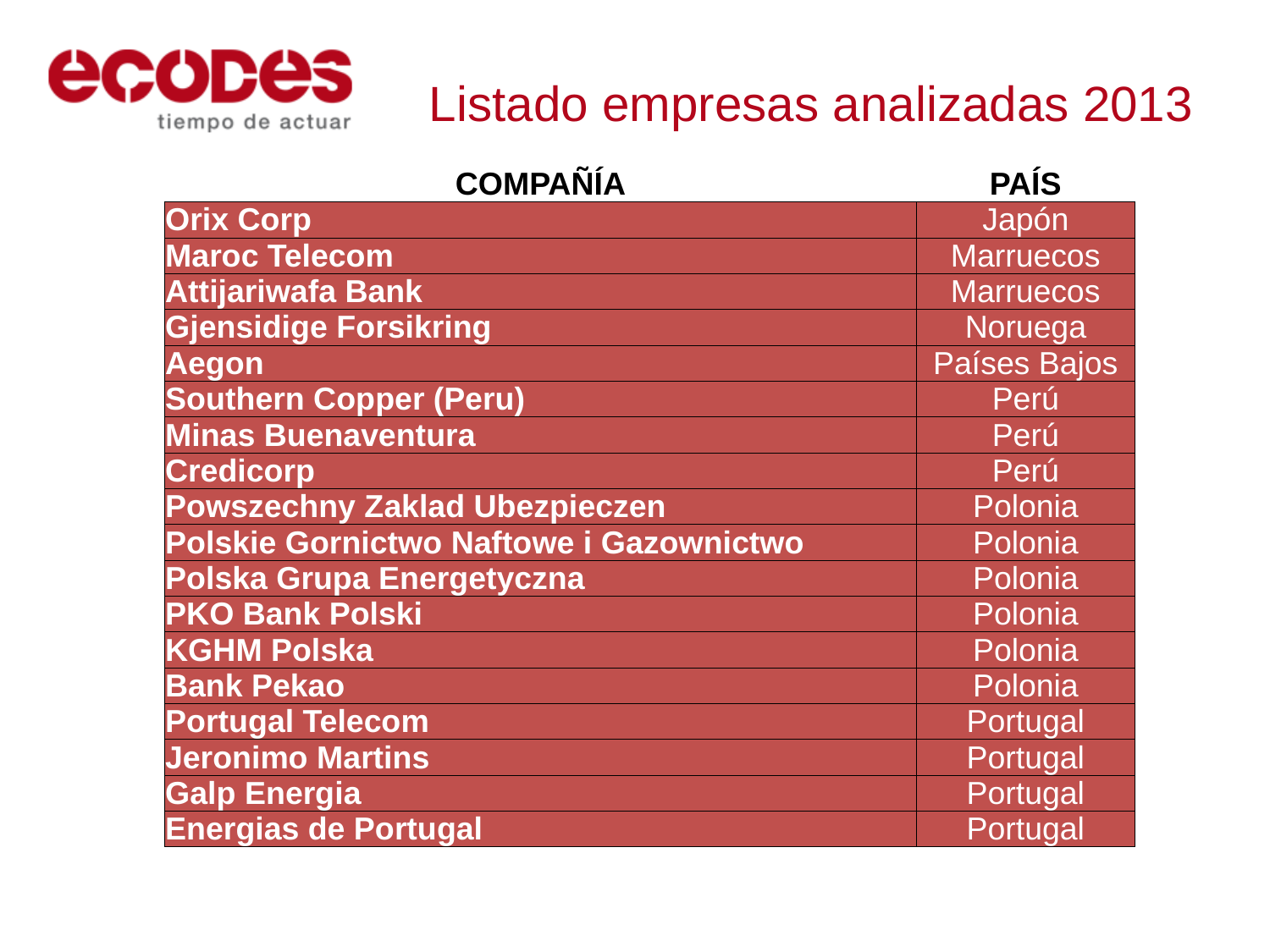

Listado empresas analizadas 2013
| COMPAÑÍA | PAÍS |
| --- | --- |
| Orix Corp | Japón |
| Maroc Telecom | Marruecos |
| Attijariwafa Bank | Marruecos |
| Gjensidige Forsikring | Noruega |
| Aegon | Países Bajos |
| Southern Copper (Peru) | Perú |
| Minas Buenaventura | Perú |
| Credicorp | Perú |
| Powszechny Zaklad Ubezpieczen | Polonia |
| Polskie Gornictwo Naftowe i Gazownictwo | Polonia |
| Polska Grupa Energetyczna | Polonia |
| PKO Bank Polski | Polonia |
| KGHM Polska | Polonia |
| Bank Pekao | Polonia |
| Portugal Telecom | Portugal |
| Jeronimo Martins | Portugal |
| Galp Energia | Portugal |
| Energias de Portugal | Portugal |